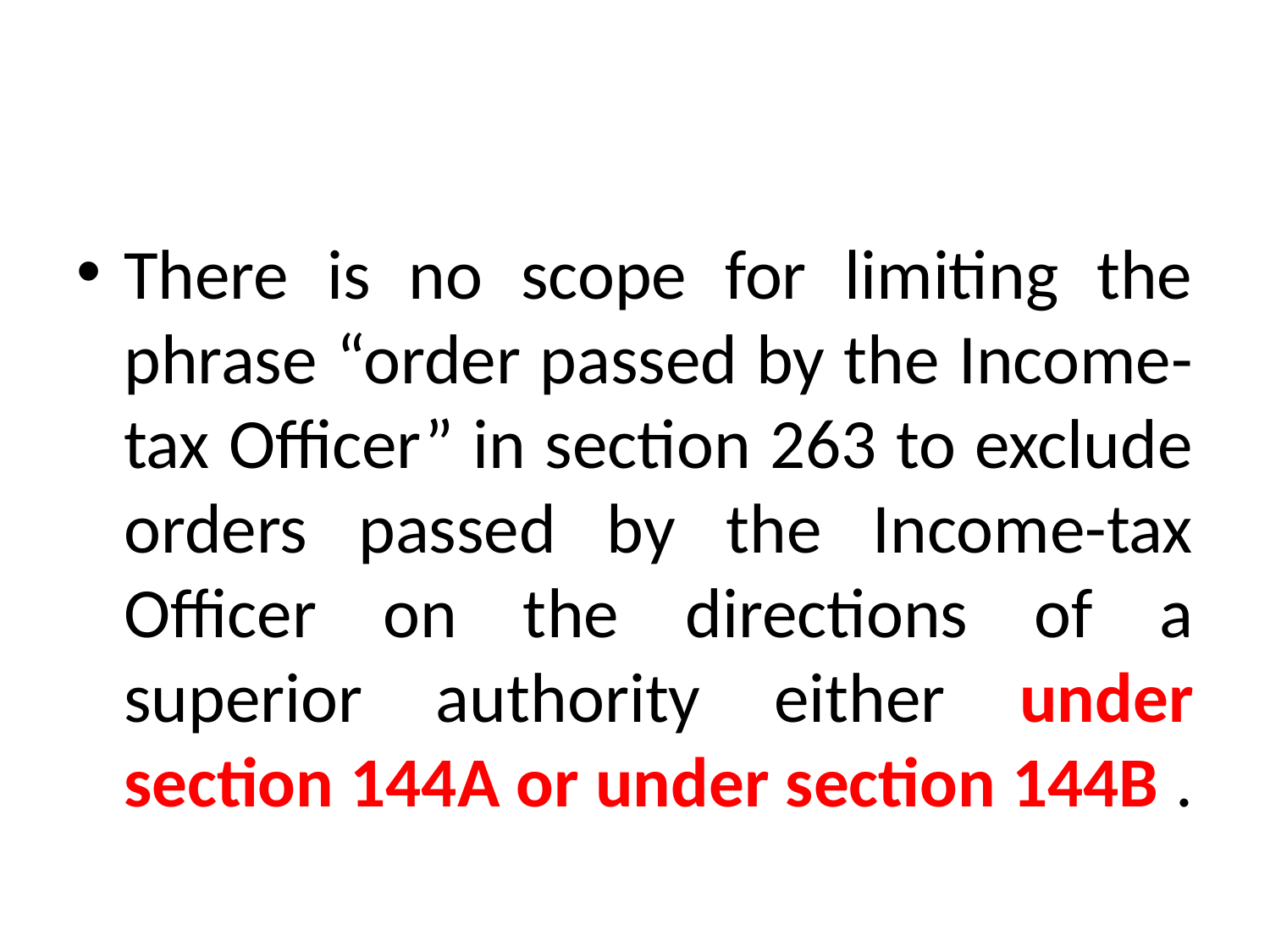

#
There is no scope for limiting the phrase “order passed by the Income-tax Officer” in section 263 to exclude orders passed by the Income-tax Officer on the directions of a superior authority either under section 144A or under section 144B .